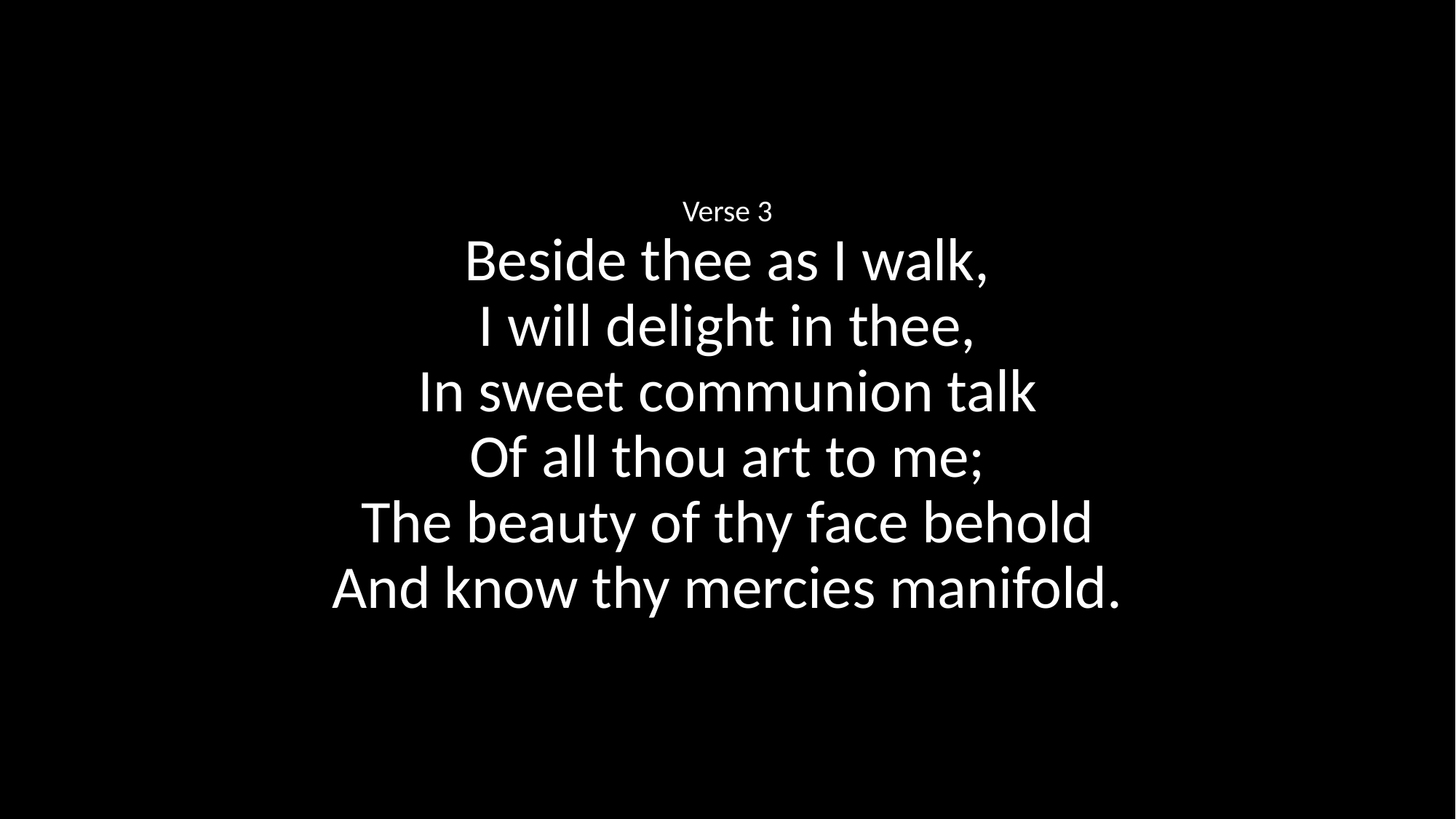

Verse 3
Beside thee as I walk,
I will delight in thee,
In sweet communion talk
Of all thou art to me;
The beauty of thy face behold
And know thy mercies manifold.